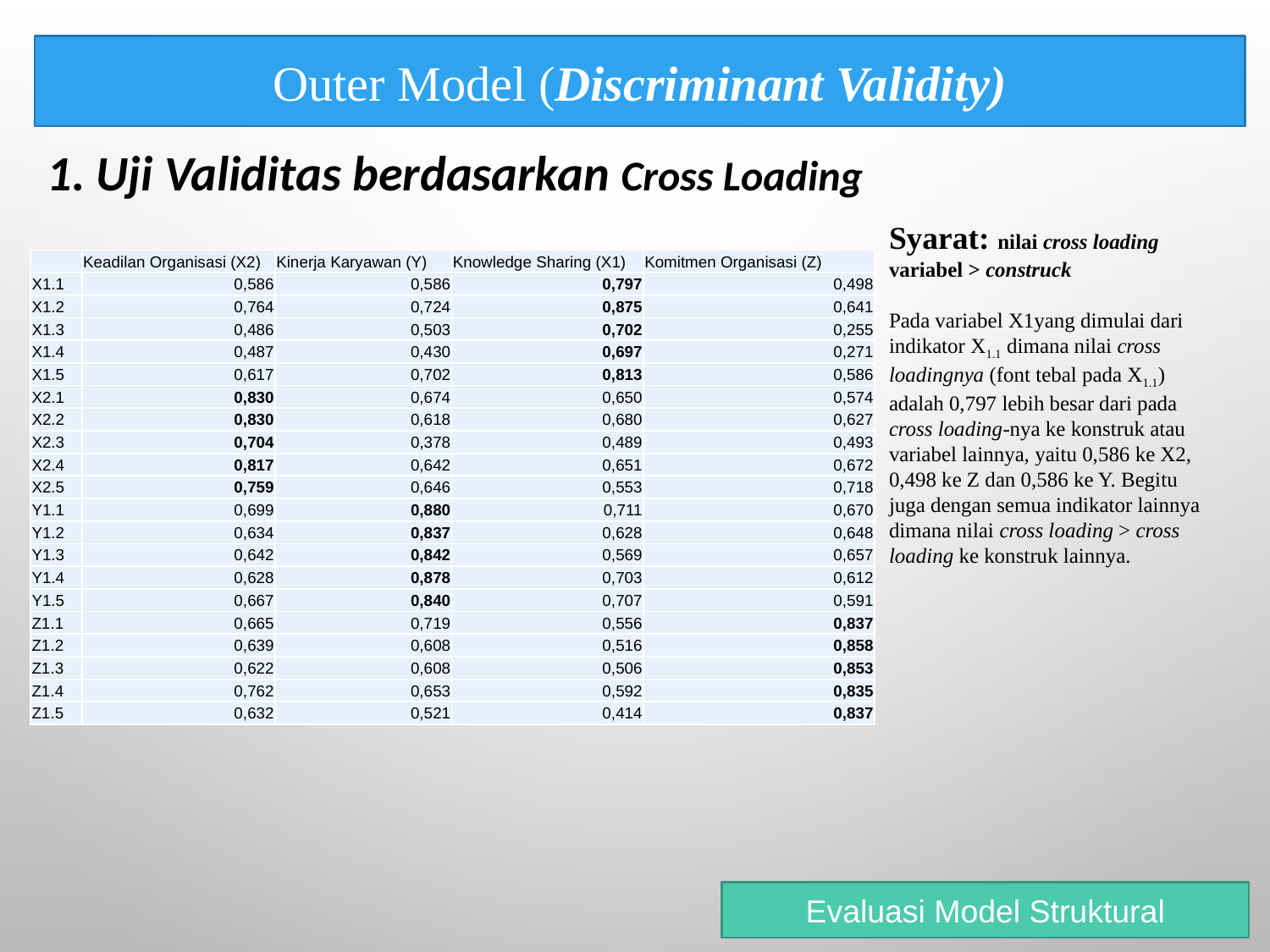

Outer Model (Discriminant Validity)
1. Uji Validitas berdasarkan Cross Loading
Syarat: nilai cross loading variabel > construck

Pada variabel X1yang dimulai dari indikator X1.1 dimana nilai cross loadingnya (font tebal pada X1.1) adalah 0,797 lebih besar dari pada cross loading-nya ke konstruk atau variabel lainnya, yaitu 0,586 ke X2, 0,498 ke Z dan 0,586 ke Y. Begitu juga dengan semua indikator lainnya dimana nilai cross loading > cross loading ke konstruk lainnya.
|  | Keadilan Organisasi (X2) | Kinerja Karyawan (Y) | Knowledge Sharing (X1) | Komitmen Organisasi (Z) |
| --- | --- | --- | --- | --- |
| X1.1 | 0,586 | 0,586 | 0,797 | 0,498 |
| X1.2 | 0,764 | 0,724 | 0,875 | 0,641 |
| X1.3 | 0,486 | 0,503 | 0,702 | 0,255 |
| X1.4 | 0,487 | 0,430 | 0,697 | 0,271 |
| X1.5 | 0,617 | 0,702 | 0,813 | 0,586 |
| X2.1 | 0,830 | 0,674 | 0,650 | 0,574 |
| X2.2 | 0,830 | 0,618 | 0,680 | 0,627 |
| X2.3 | 0,704 | 0,378 | 0,489 | 0,493 |
| X2.4 | 0,817 | 0,642 | 0,651 | 0,672 |
| X2.5 | 0,759 | 0,646 | 0,553 | 0,718 |
| Y1.1 | 0,699 | 0,880 | 0,711 | 0,670 |
| Y1.2 | 0,634 | 0,837 | 0,628 | 0,648 |
| Y1.3 | 0,642 | 0,842 | 0,569 | 0,657 |
| Y1.4 | 0,628 | 0,878 | 0,703 | 0,612 |
| Y1.5 | 0,667 | 0,840 | 0,707 | 0,591 |
| Z1.1 | 0,665 | 0,719 | 0,556 | 0,837 |
| Z1.2 | 0,639 | 0,608 | 0,516 | 0,858 |
| Z1.3 | 0,622 | 0,608 | 0,506 | 0,853 |
| Z1.4 | 0,762 | 0,653 | 0,592 | 0,835 |
| Z1.5 | 0,632 | 0,521 | 0,414 | 0,837 |
Evaluasi Model Struktural